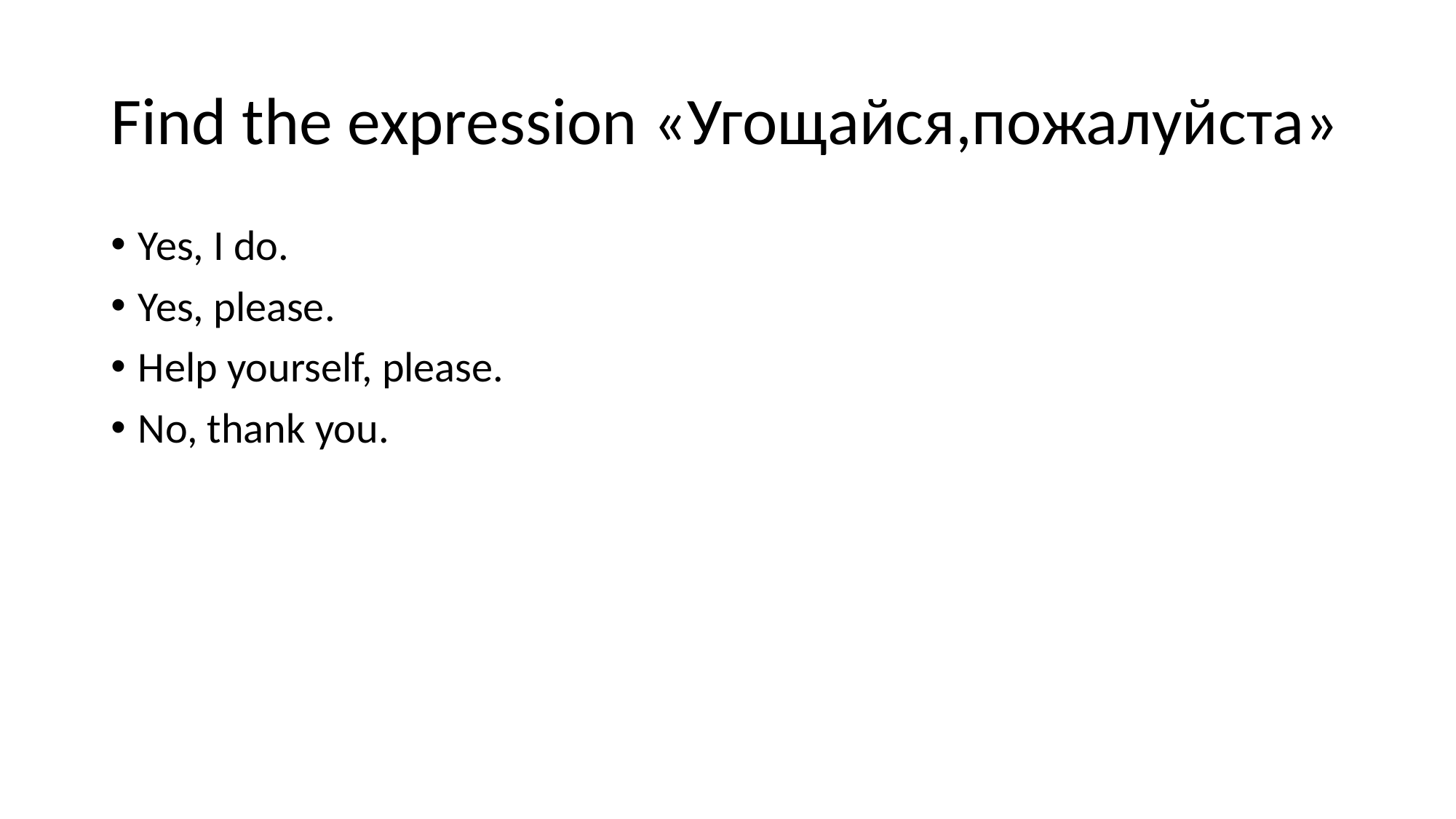

# Find the expression «Угощайся,пожалуйста»
Yes, I do.
Yes, please.
Help yourself, please.
No, thank you.